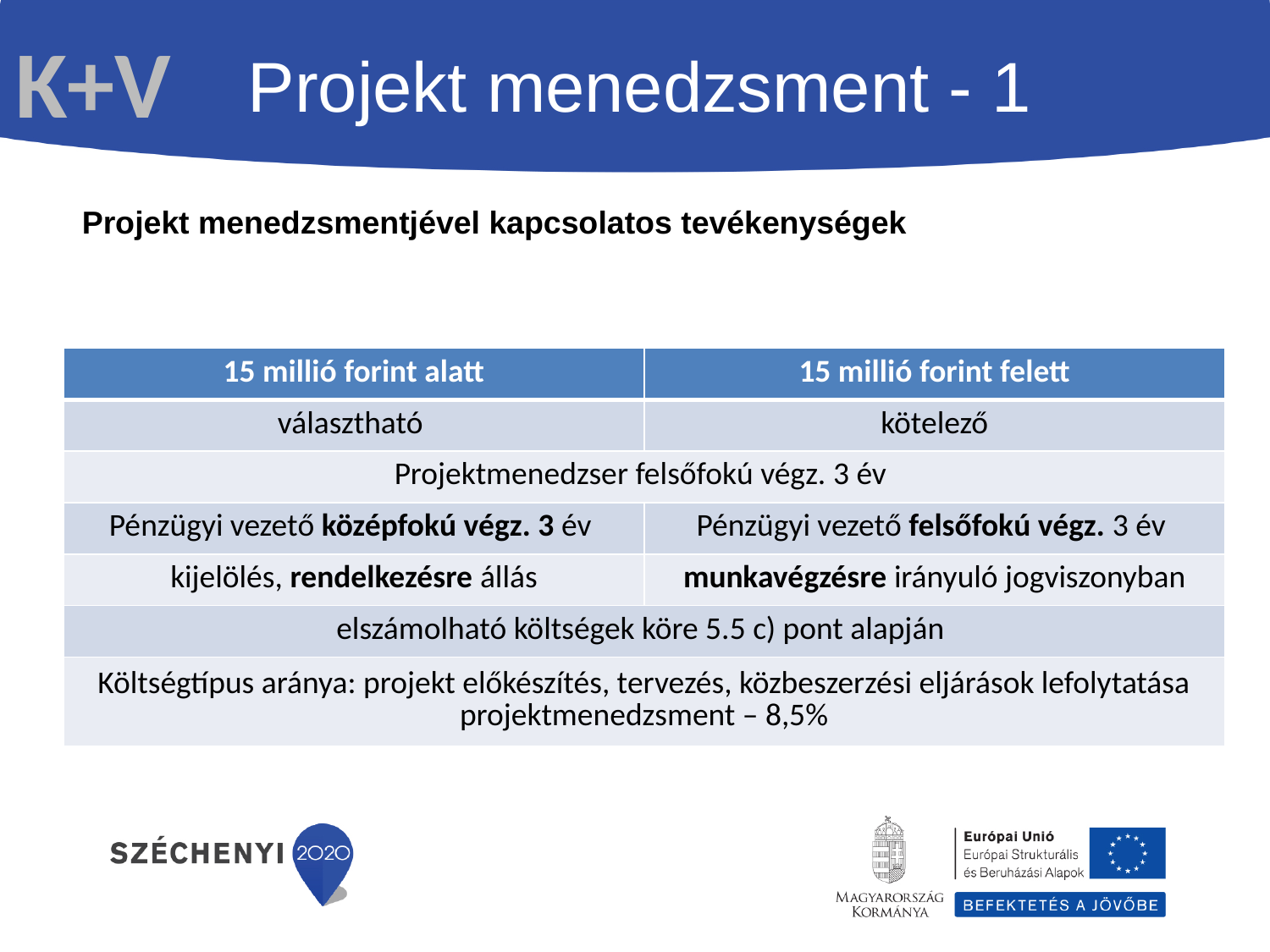

K+V
Projekt menedzsment - 1

Projekt menedzsmentjével kapcsolatos tevékenységek
| 15 millió forint alatt | 15 millió forint felett |
| --- | --- |
| választható | kötelező |
| Projektmenedzser felsőfokú végz. 3 év |  |
| Pénzügyi vezető középfokú végz. 3 év | Pénzügyi vezető felsőfokú végz. 3 év |
| kijelölés, rendelkezésre állás | munkavégzésre irányuló jogviszonyban |
| elszámolható költségek köre 5.5 c) pont alapján |  |
| Költségtípus aránya: projekt előkészítés, tervezés, közbeszerzési eljárások lefolytatása projektmenedzsment – 8,5% |  |